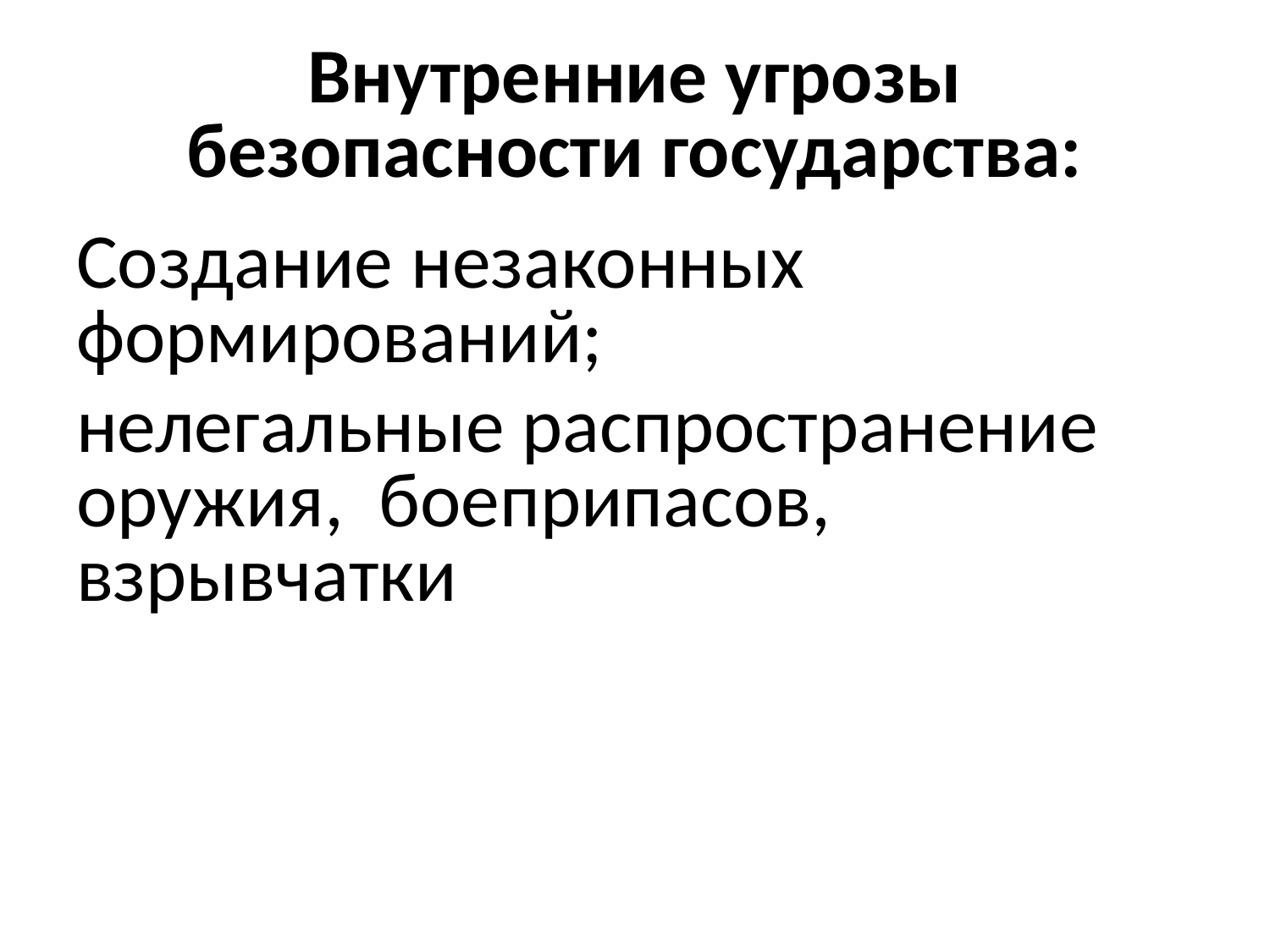

# Внутренние угрозы безопасности государства:
Создание незаконных формирований;
нелегальные распространение оружия,  боеприпасов, взрывчатки